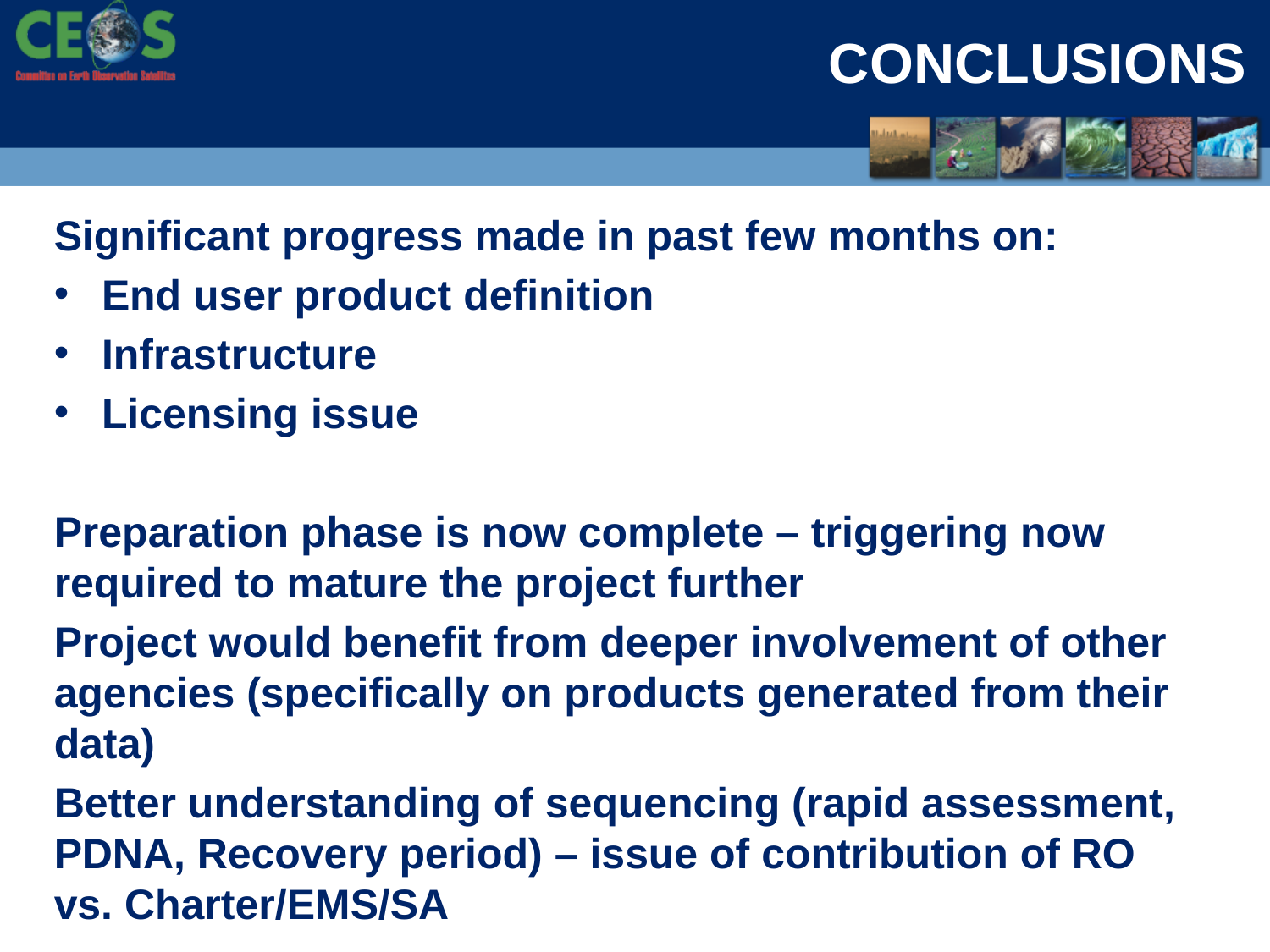

# CONCLUSIONS
Significant progress made in past few months on:
End user product definition
Infrastructure
Licensing issue

Preparation phase is now complete – triggering now required to mature the project further
Project would benefit from deeper involvement of other agencies (specifically on products generated from their data)
Better understanding of sequencing (rapid assessment, PDNA, Recovery period) – issue of contribution of RO vs. Charter/EMS/SA